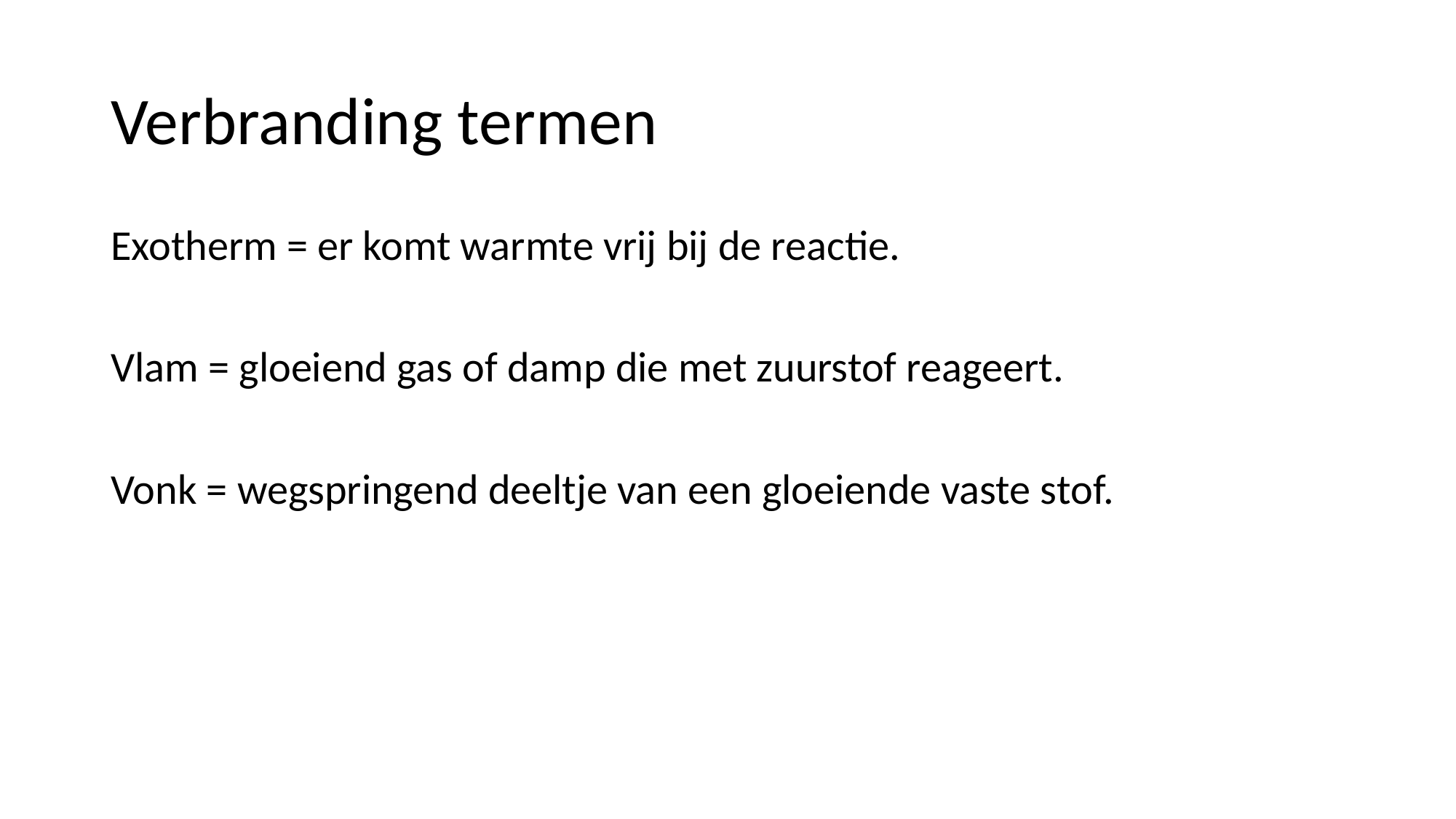

# Verbranding termen
Exotherm = er komt warmte vrij bij de reactie.

Vlam = gloeiend gas of damp die met zuurstof reageert.

Vonk = wegspringend deeltje van een gloeiende vaste stof.